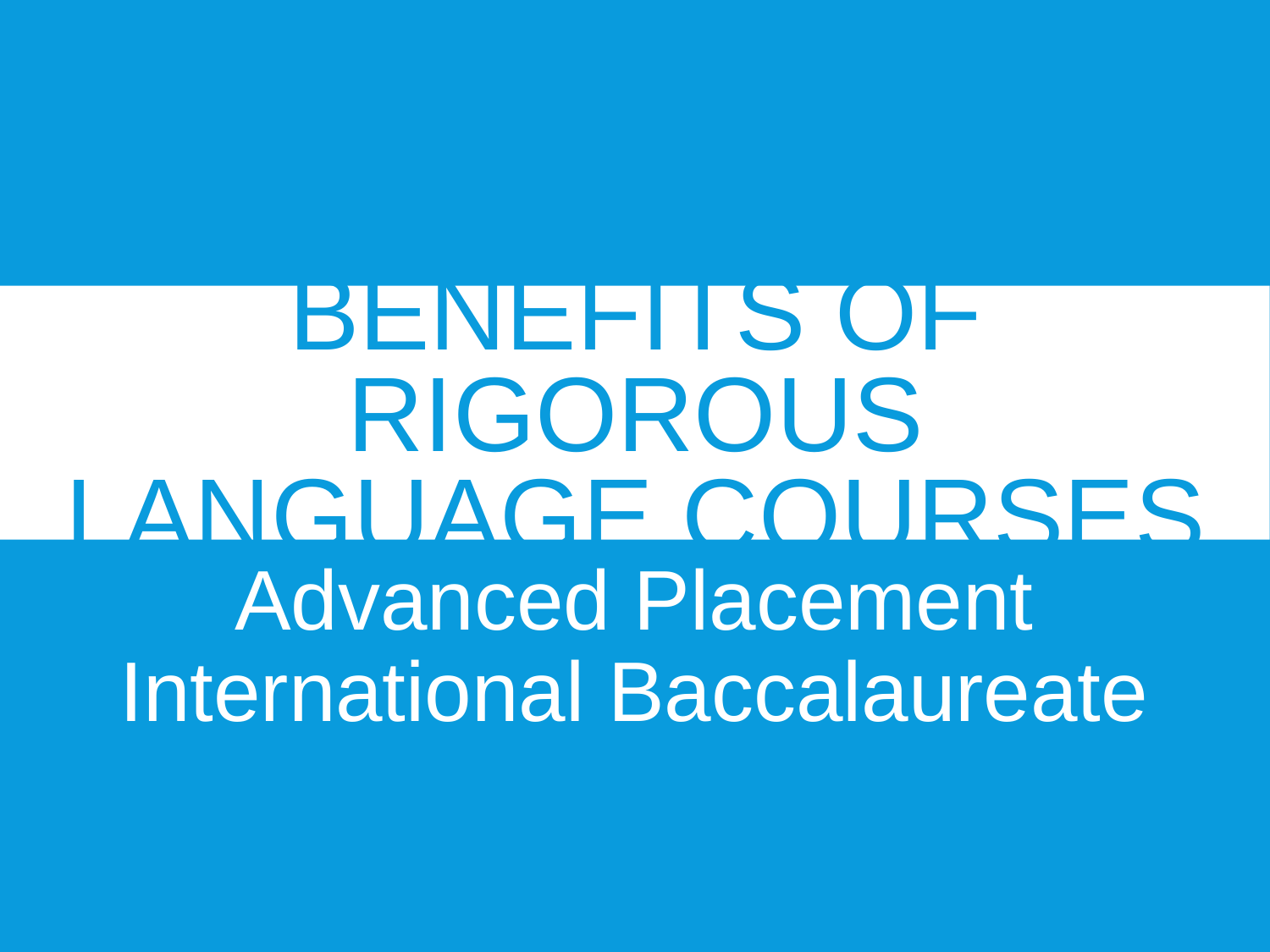

# Benefits of Rigorous Language Courses
Advanced Placement International Baccalaureate